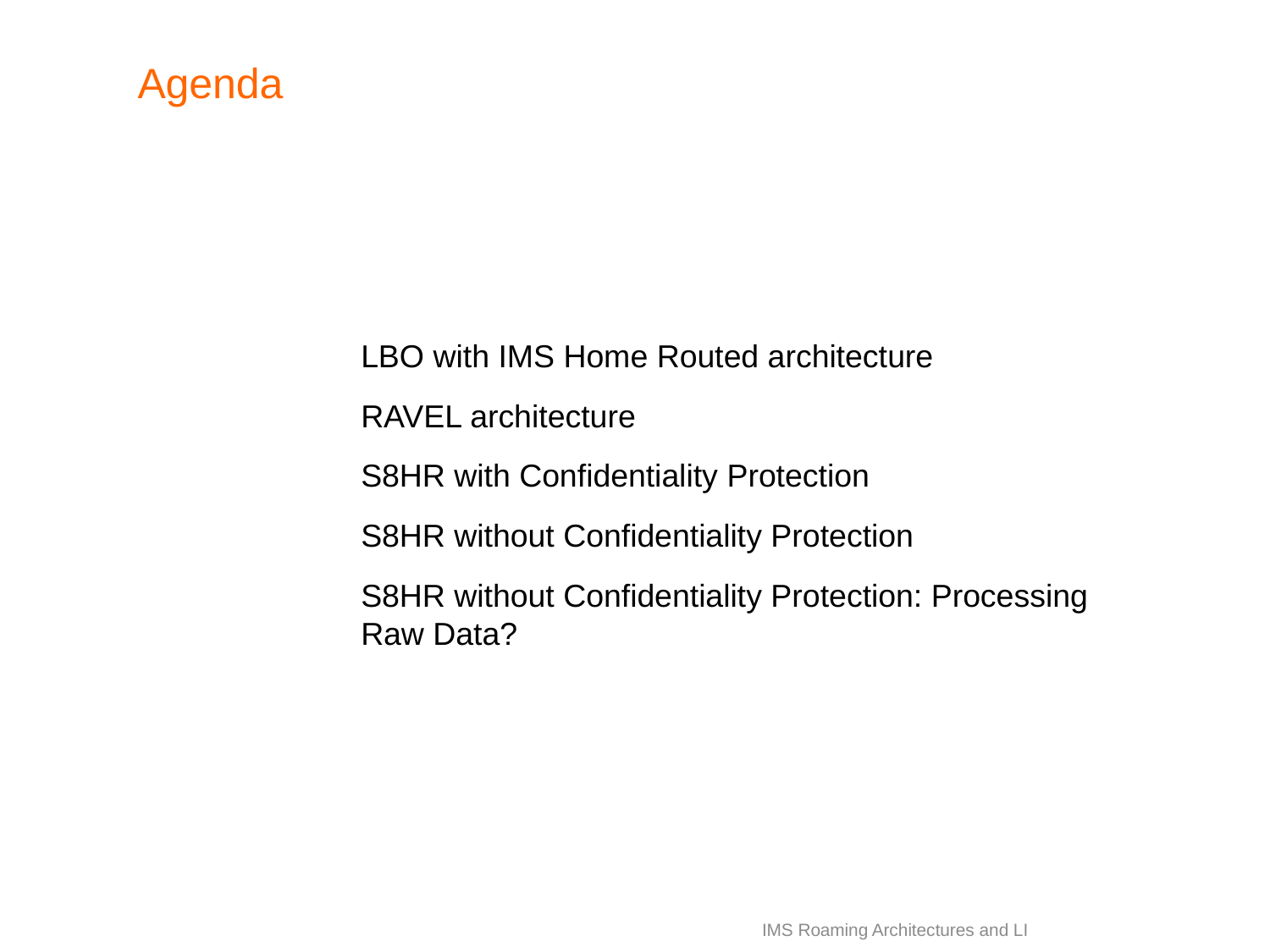

# Agenda

LBO with IMS Home Routed architecture

RAVEL architecture

S8HR with Confidentiality Protection

S8HR without Confidentiality Protection

S8HR without Confidentiality Protection: Processing Raw Data?

IMS Roaming Architectures and LI